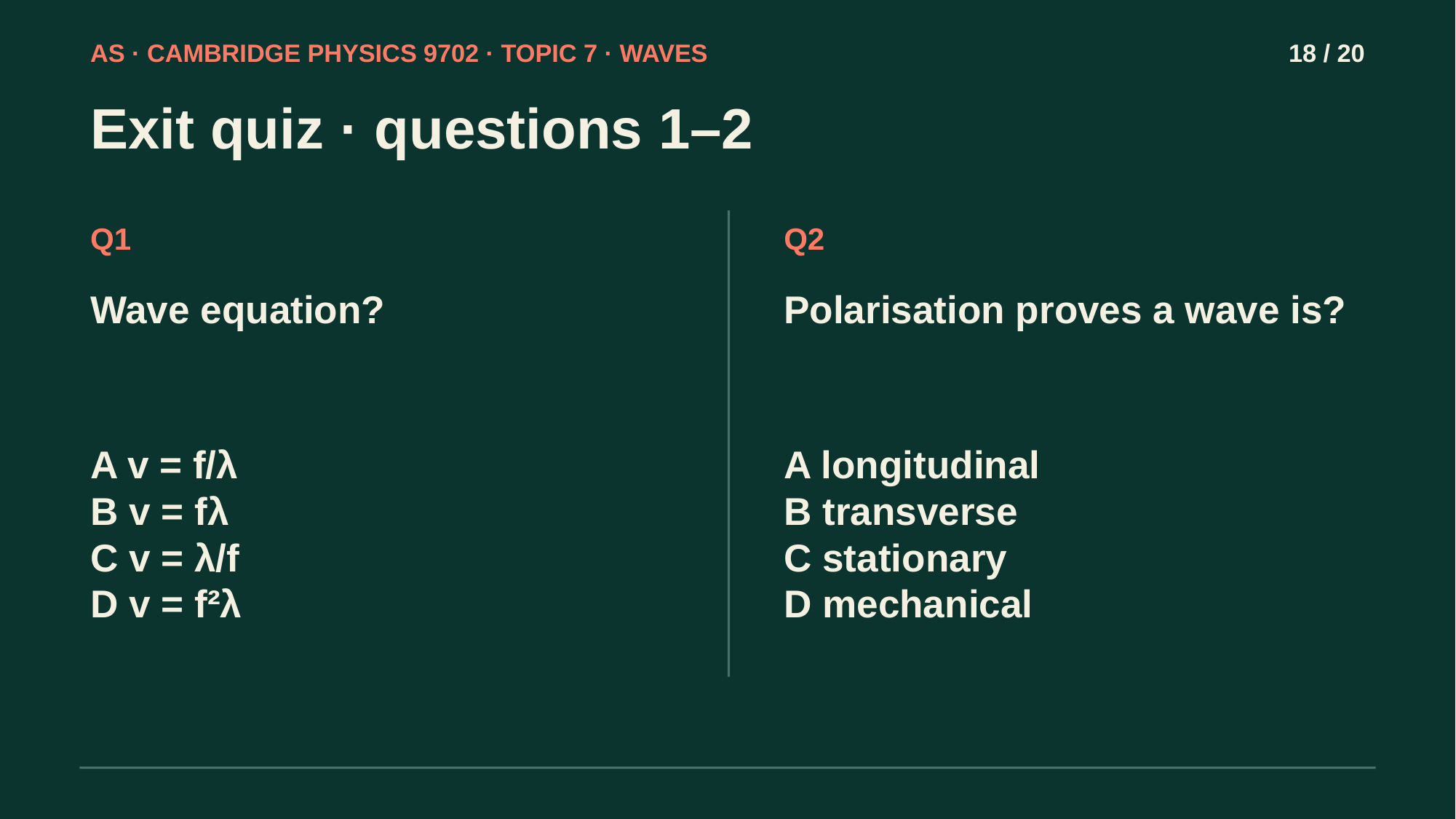

AS · CAMBRIDGE PHYSICS 9702 · TOPIC 7 · WAVES
18 / 20
Exit quiz · questions 1–2

Q1
Q2
Wave equation?
Polarisation proves a wave is?
A v = f/λ
B v = fλ
C v = λ/f
D v = f²λ
A longitudinal
B transverse
C stationary
D mechanical